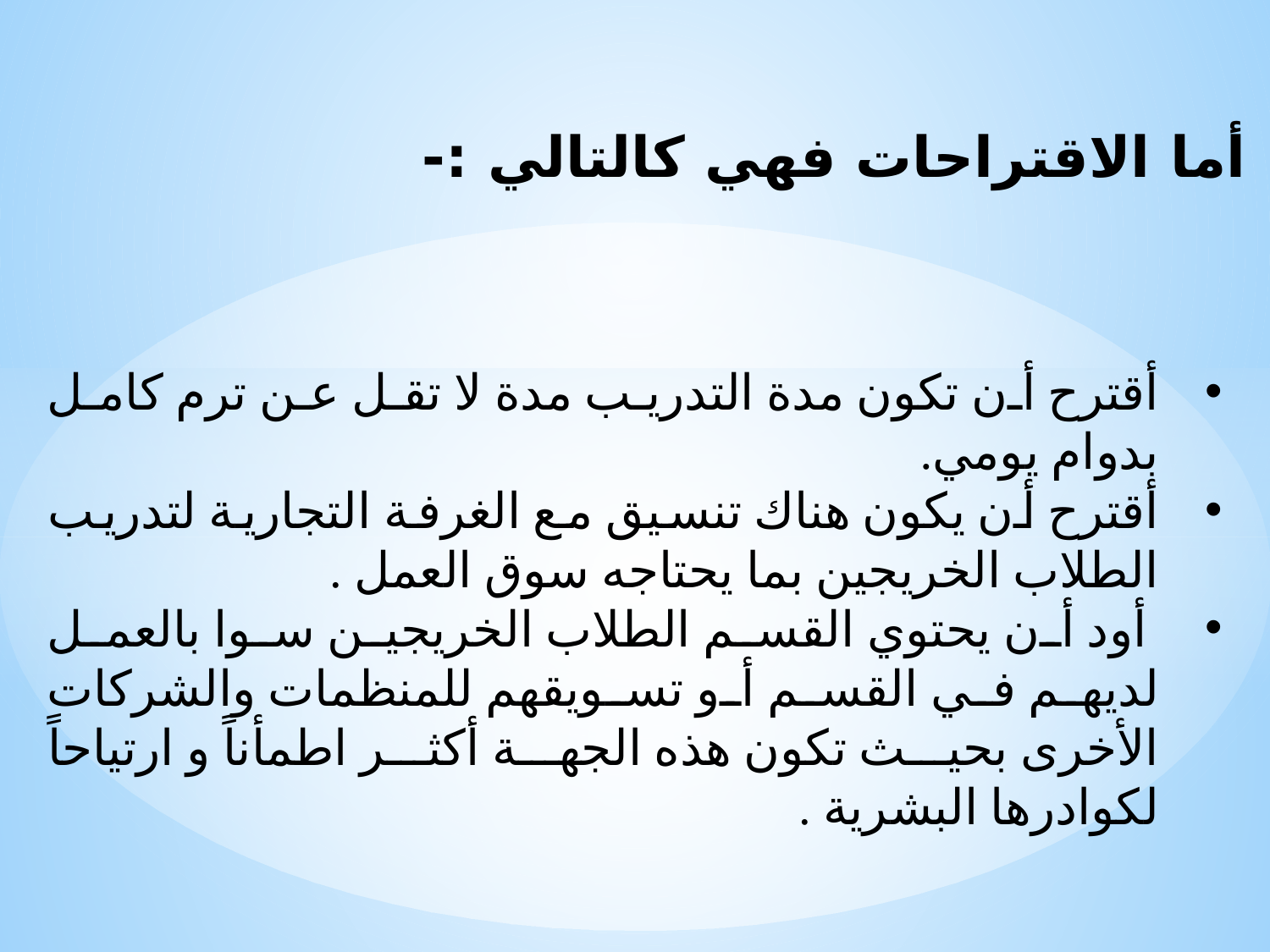

أما الاقتراحات فهي كالتالي :-
أقترح أن تكون مدة التدريب مدة لا تقل عن ترم كامل بدوام يومي.
أقترح أن يكون هناك تنسيق مع الغرفة التجارية لتدريب الطلاب الخريجين بما يحتاجه سوق العمل .
 أود أن يحتوي القسم الطلاب الخريجين سوا بالعمل لديهم في القسم أو تسويقهم للمنظمات والشركات الأخرى بحيث تكون هذه الجهة أكثر اطمأناً و ارتياحاً لكوادرها البشرية .